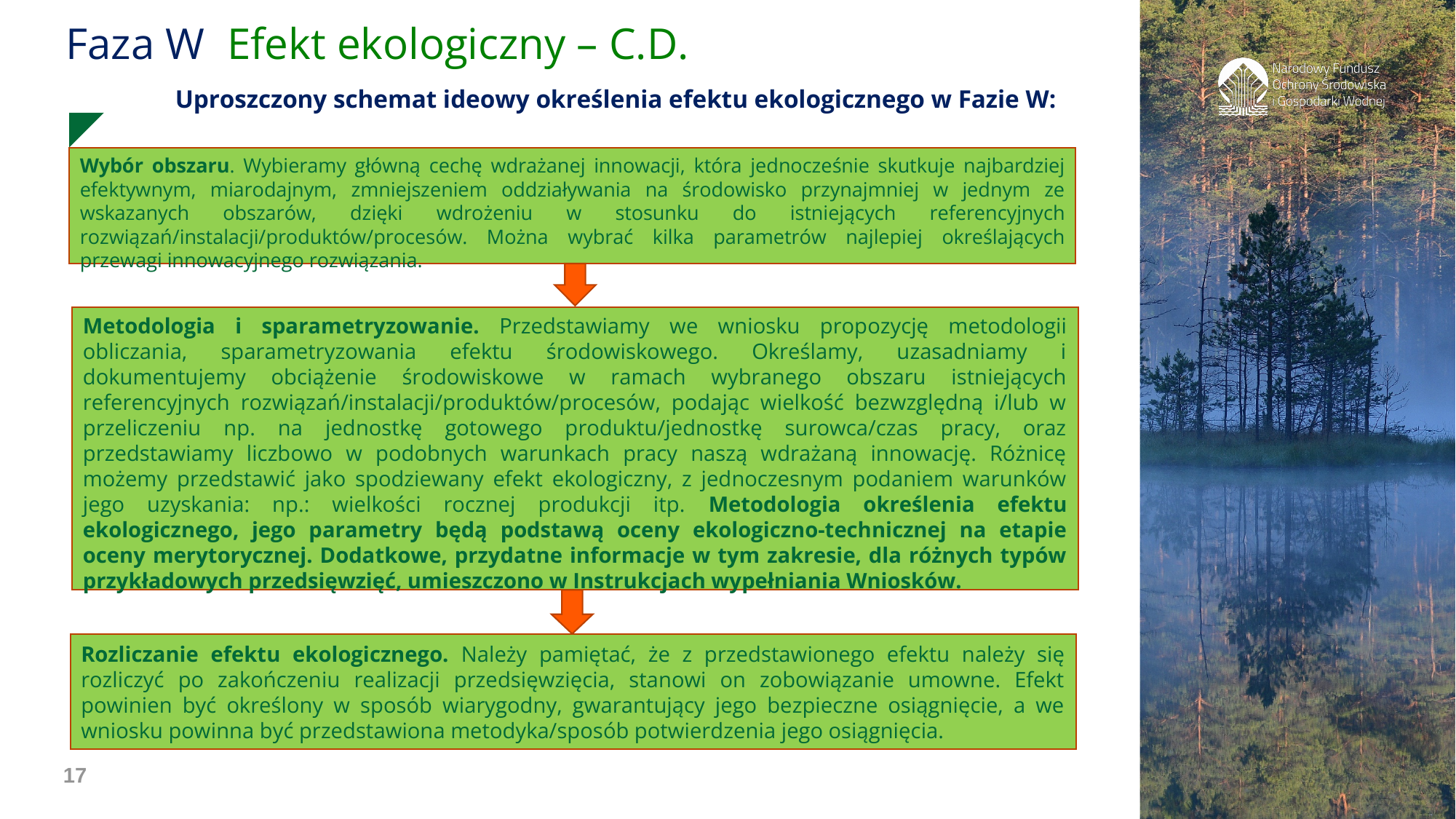

Faza W  Efekt ekologiczny – C.D.
	Uproszczony schemat ideowy określenia efektu ekologicznego w Fazie W:

Wybór obszaru. Wybieramy główną cechę wdrażanej innowacji, która jednocześnie skutkuje najbardziej efektywnym, miarodajnym, zmniejszeniem oddziaływania na środowisko przynajmniej w jednym ze wskazanych obszarów, dzięki wdrożeniu w stosunku do istniejących referencyjnych rozwiązań/instalacji/produktów/procesów. Można wybrać kilka parametrów najlepiej określających przewagi innowacyjnego rozwiązania.

Metodologia i sparametryzowanie. Przedstawiamy we wniosku propozycję metodologii obliczania, sparametryzowania efektu środowiskowego. Określamy, uzasadniamy i dokumentujemy obciążenie środowiskowe w ramach wybranego obszaru istniejących referencyjnych rozwiązań/instalacji/produktów/procesów, podając wielkość bezwzględną i/lub w przeliczeniu np. na jednostkę gotowego produktu/jednostkę surowca/czas pracy, oraz przedstawiamy liczbowo w podobnych warunkach pracy naszą wdrażaną innowację. Różnicę możemy przedstawić jako spodziewany efekt ekologiczny, z jednoczesnym podaniem warunków jego uzyskania: np.: wielkości rocznej produkcji itp. Metodologia określenia efektu ekologicznego, jego parametry będą podstawą oceny ekologiczno-technicznej na etapie oceny merytorycznej. Dodatkowe, przydatne informacje w tym zakresie, dla różnych typów przykładowych przedsięwzięć, umieszczono w Instrukcjach wypełniania Wniosków.

Rozliczanie efektu ekologicznego. Należy pamiętać, że z przedstawionego efektu należy się rozliczyć po zakończeniu realizacji przedsięwzięcia, stanowi on zobowiązanie umowne. Efekt powinien być określony w sposób wiarygodny, gwarantujący jego bezpieczne osiągnięcie, a we wniosku powinna być przedstawiona metodyka/sposób potwierdzenia jego osiągnięcia.